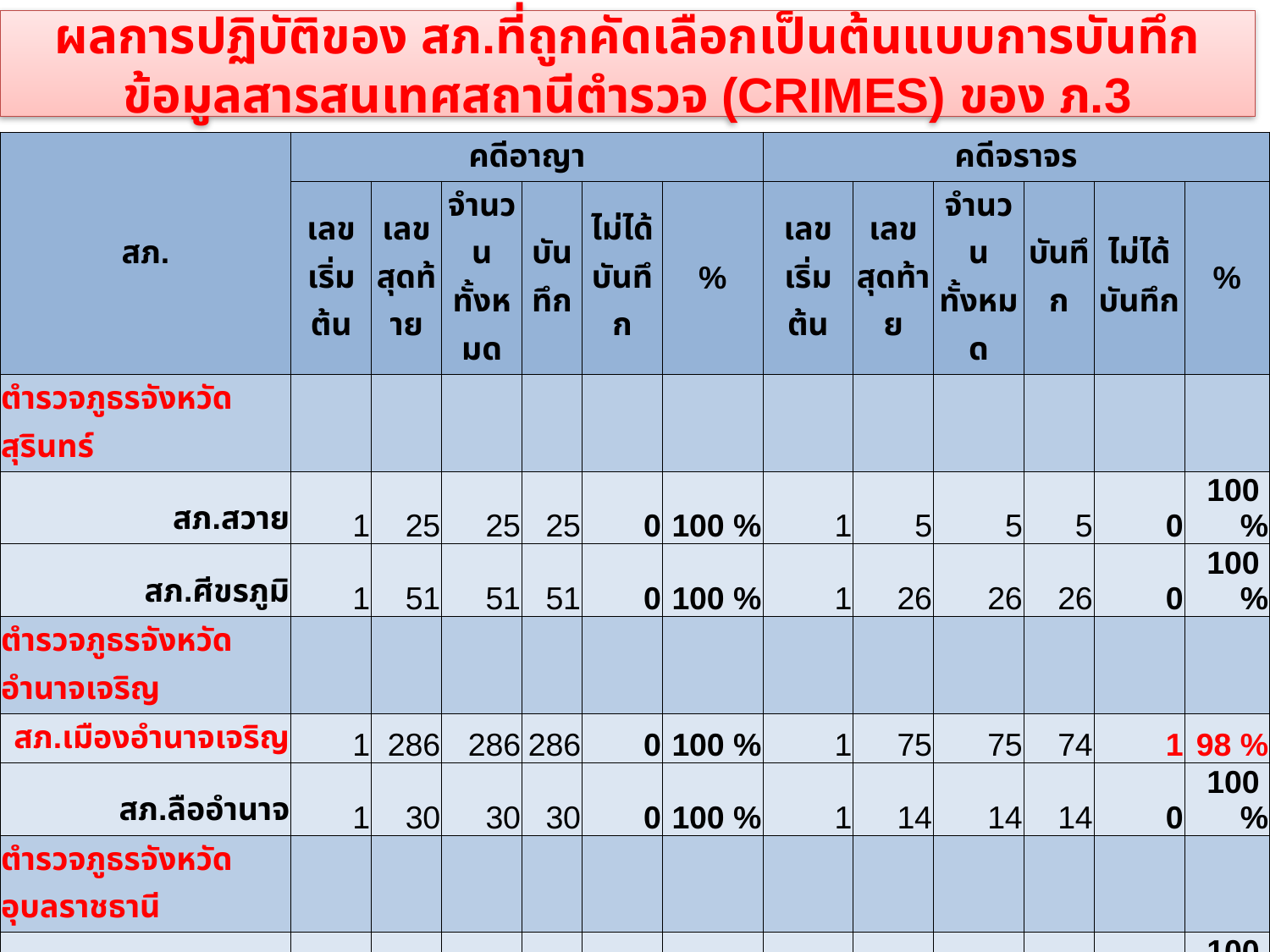

# ผลการปฏิบัติของ สภ.ที่ถูกคัดเลือกเป็นต้นแบบการบันทึกข้อมูลสารสนเทศสถานีตำรวจ (CRIMES) ของ ภ.3
| สภ. | คดีอาญา |  |  |  |  |  | คดีจราจร |  |  |  |  |  |
| --- | --- | --- | --- | --- | --- | --- | --- | --- | --- | --- | --- | --- |
|  | เลขเริ่มต้น | เลขสุดท้าย | จำนวนทั้งหมด | บันทึก | ไม่ได้บันทึก | % | เลขเริ่มต้น | เลขสุดท้าย | จำนวนทั้งหมด | บันทึก | ไม่ได้บันทึก | % |
| ตำรวจภูธรจังหวัดสุรินทร์ |  |  |  |  |  |  |  |  |  |  |  |  |
| สภ.สวาย | 1 | 25 | 25 | 25 | 0 | 100 % | 1 | 5 | 5 | 5 | 0 | 100 % |
| สภ.ศีขรภูมิ | 1 | 51 | 51 | 51 | 0 | 100 % | 1 | 26 | 26 | 26 | 0 | 100 % |
| ตำรวจภูธรจังหวัดอำนาจเจริญ |  |  |  |  |  |  |  |  |  |  |  |  |
| สภ.เมืองอำนาจเจริญ | 1 | 286 | 286 | 286 | 0 | 100 % | 1 | 75 | 75 | 74 | 1 | 98 % |
| สภ.ลืออำนาจ | 1 | 30 | 30 | 30 | 0 | 100 % | 1 | 14 | 14 | 14 | 0 | 100 % |
| ตำรวจภูธรจังหวัดอุบลราชธานี |  |  |  |  |  |  |  |  |  |  |  |  |
| สภ.ตาลสุม | 1 | 26 | 26 | 26 | 0 | 100 % | 1 | 7 | 7 | 7 | 0 | 100 % |
| สภ.ศรีเมืองใหม่ | 1 | 42 | 42 | 42 | 0 | 100 % | 1 | 12 | 12 | 12 | 0 | 100 % |